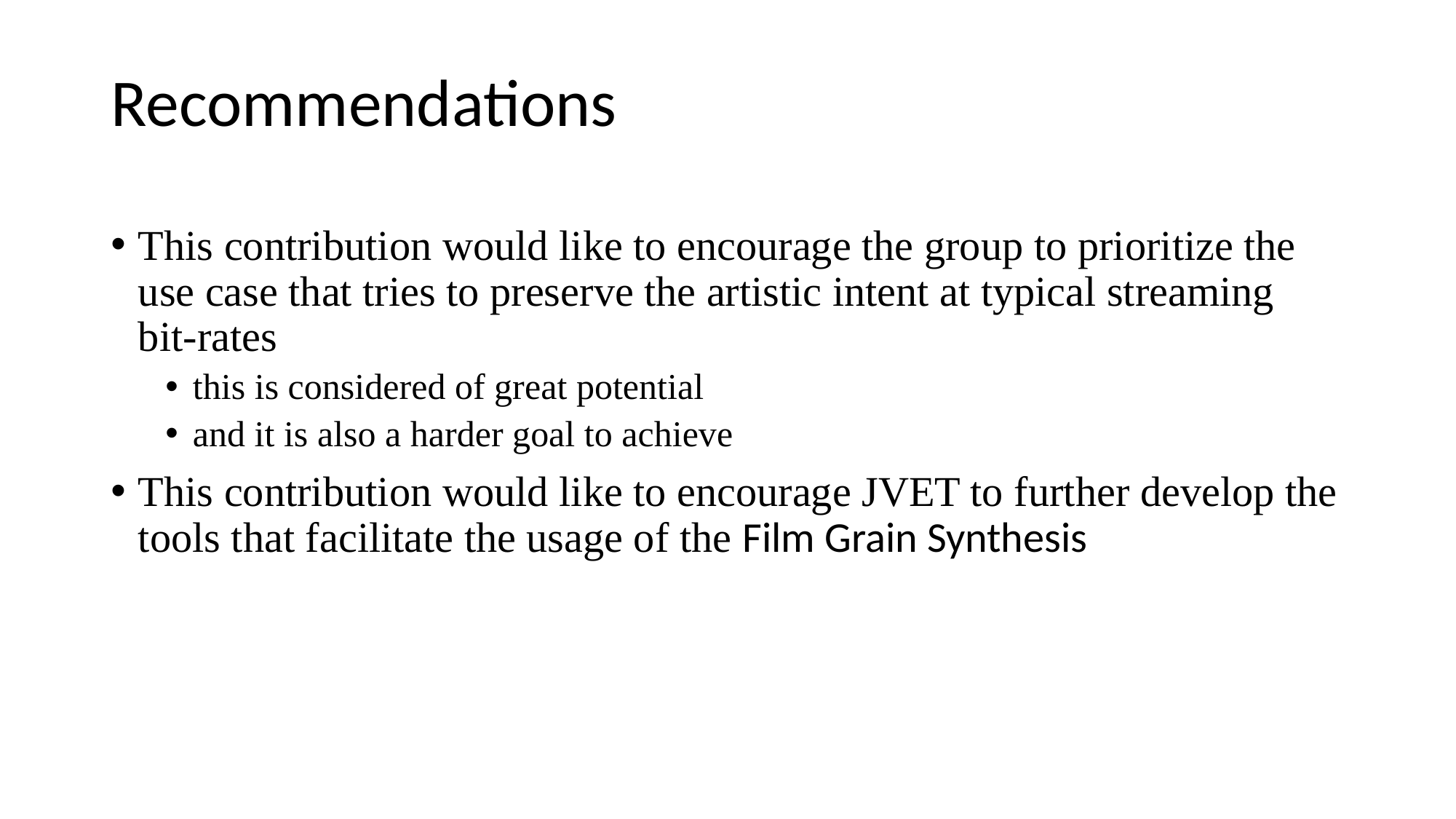

# Recommendations
This contribution would like to encourage the group to prioritize the use case that tries to preserve the artistic intent at typical streaming bit-rates
this is considered of great potential
and it is also a harder goal to achieve
This contribution would like to encourage JVET to further develop the tools that facilitate the usage of the Film Grain Synthesis